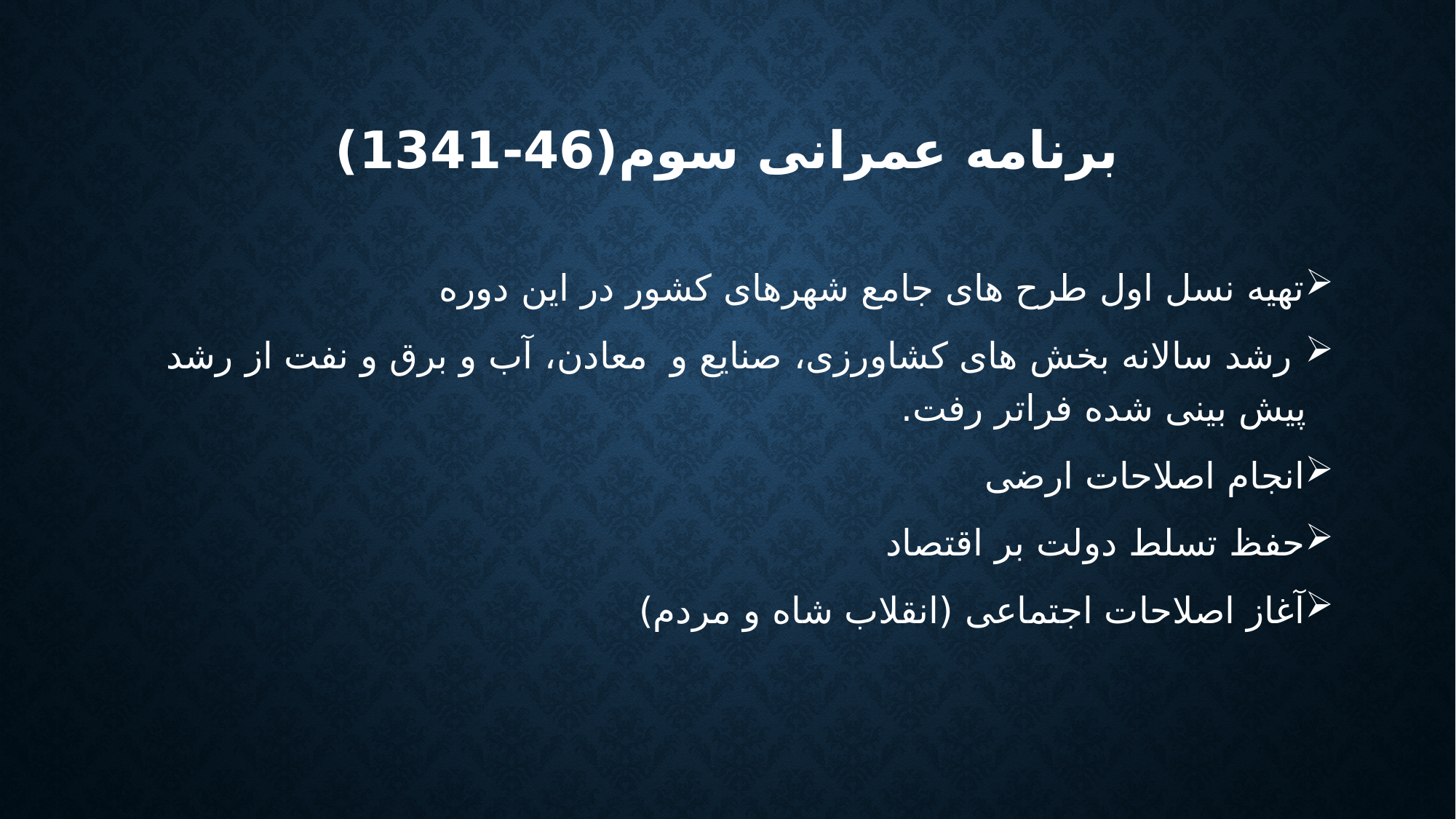

# برنامه عمرانی سوم(46-1341)
تهیه نسل اول طرح های جامع شهرهای کشور در این دوره
 رشد سالانه بخش های کشاورزی، صنایع و  معادن، آب و برق و نفت از رشد پیش بینی شده فراتر رفت.
انجام اصلاحات ارضی
حفظ تسلط دولت بر اقتصاد
آغاز اصلاحات اجتماعی (انقلاب شاه و مردم)